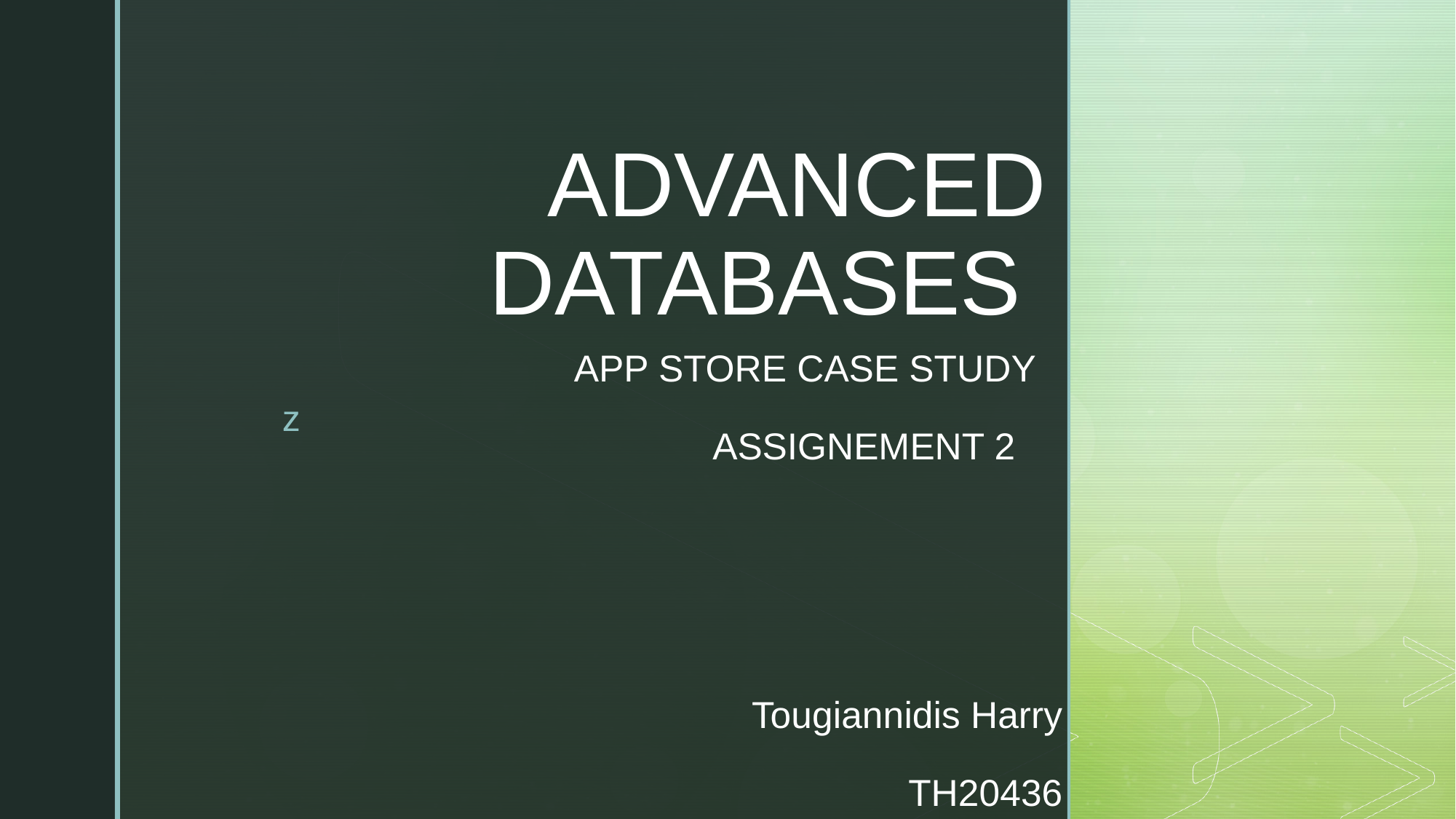

# ADVANCED DATABASES
APP STORE CASE STUDY
ASSIGNEMENT 2
Tougiannidis Harry
TH20436